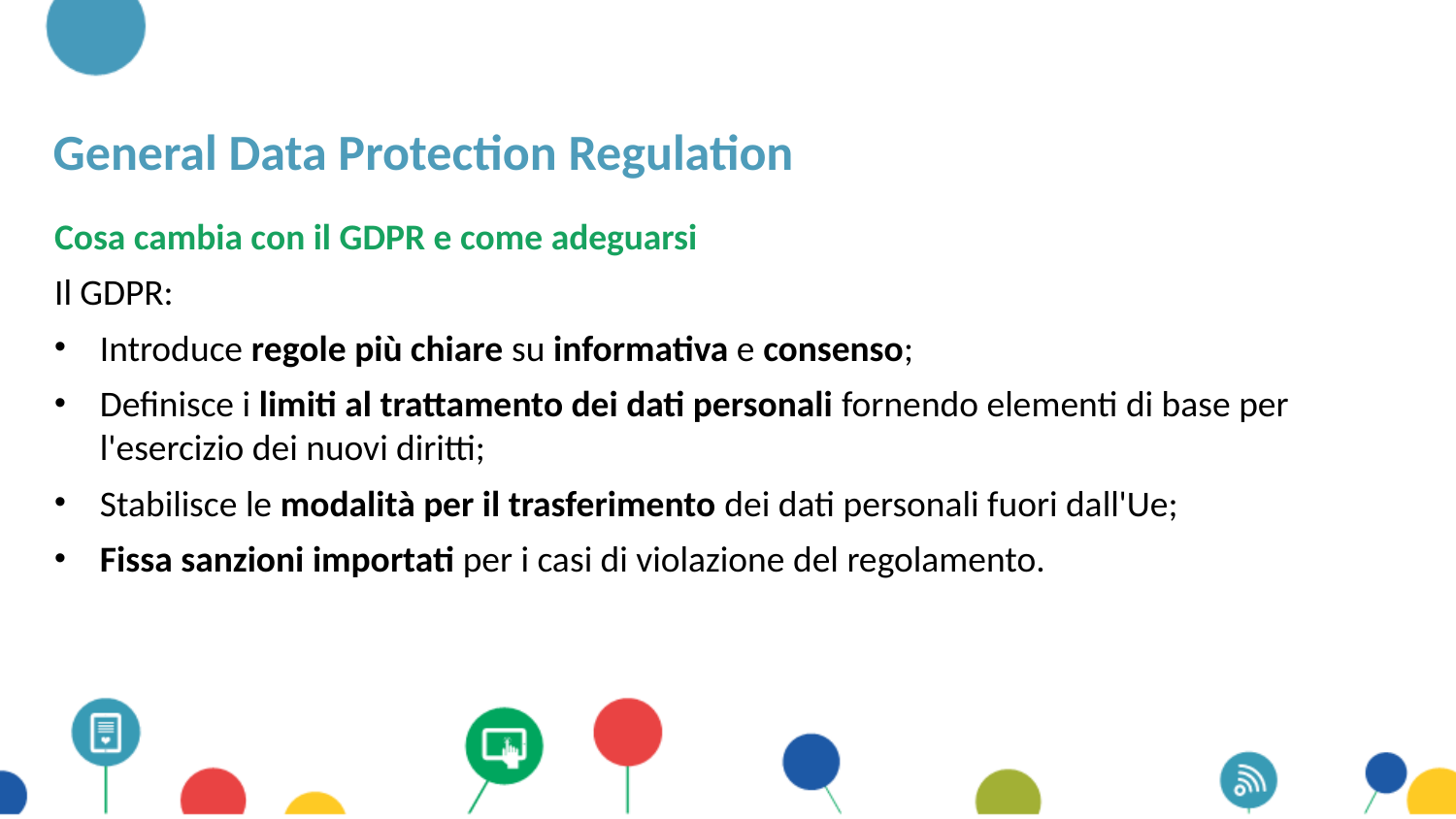

# General Data Protection Regulation
Cosa cambia con il GDPR e come adeguarsi

Il GDPR:
Introduce regole più chiare su informativa e consenso;
Definisce i limiti al trattamento dei dati personali fornendo elementi di base per l'esercizio dei nuovi diritti;
Stabilisce le modalità per il trasferimento dei dati personali fuori dall'Ue;
Fissa sanzioni importati per i casi di violazione del regolamento.